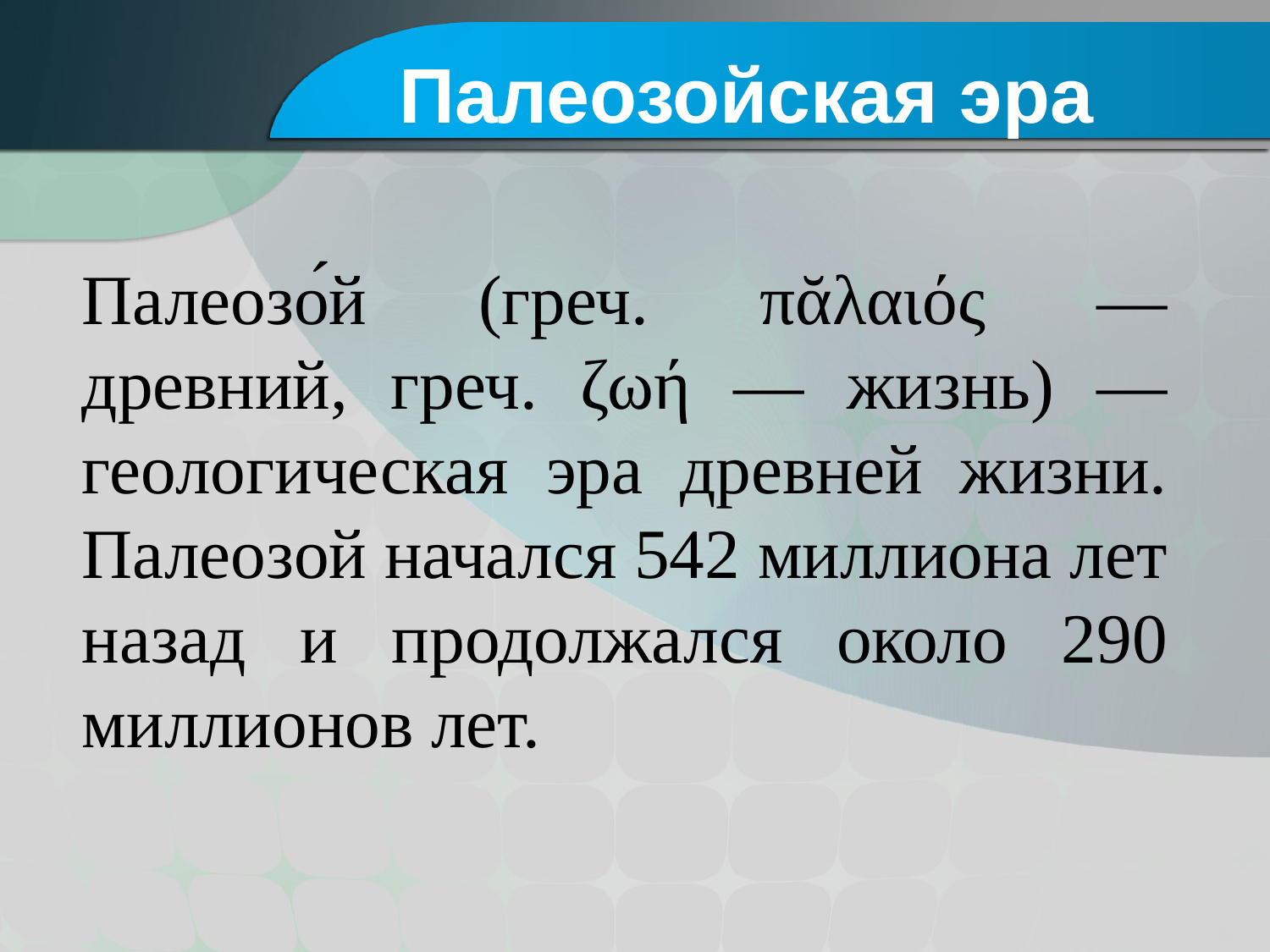

Палеозойская эра
Палеозо́й (греч. πᾰλαιός — древний, греч. ζωή — жизнь) — геологическая эра древней жизни. Палеозой начался 542 миллиона лет назад и продолжался около 290 миллионов лет.